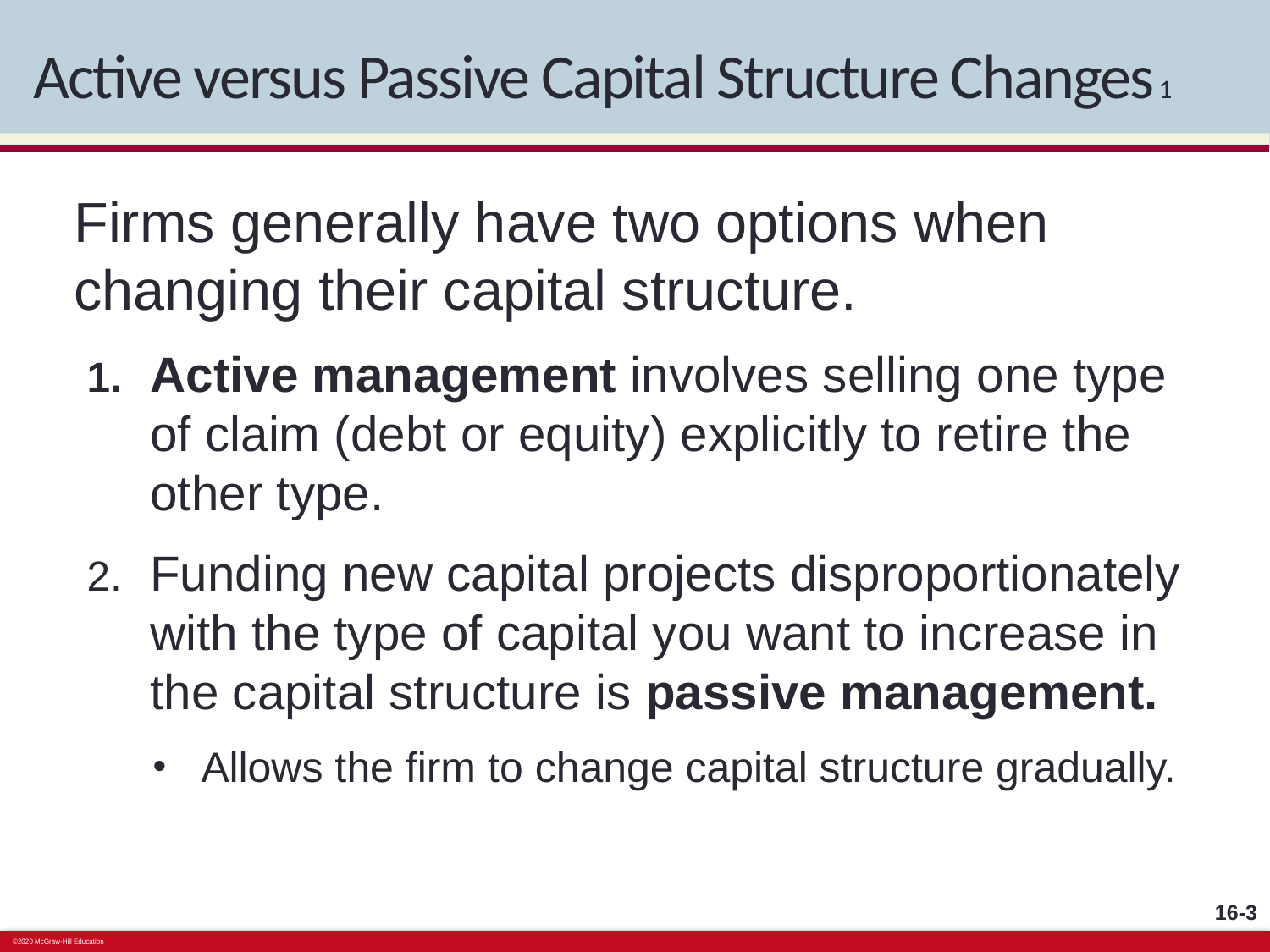

# Active versus Passive Capital Structure Changes 1
Firms generally have two options when changing their capital structure.
Active management involves selling one type of claim (debt or equity) explicitly to retire the other type.
Funding new capital projects disproportionately with the type of capital you want to increase in the capital structure is passive management.
Allows the firm to change capital structure gradually.